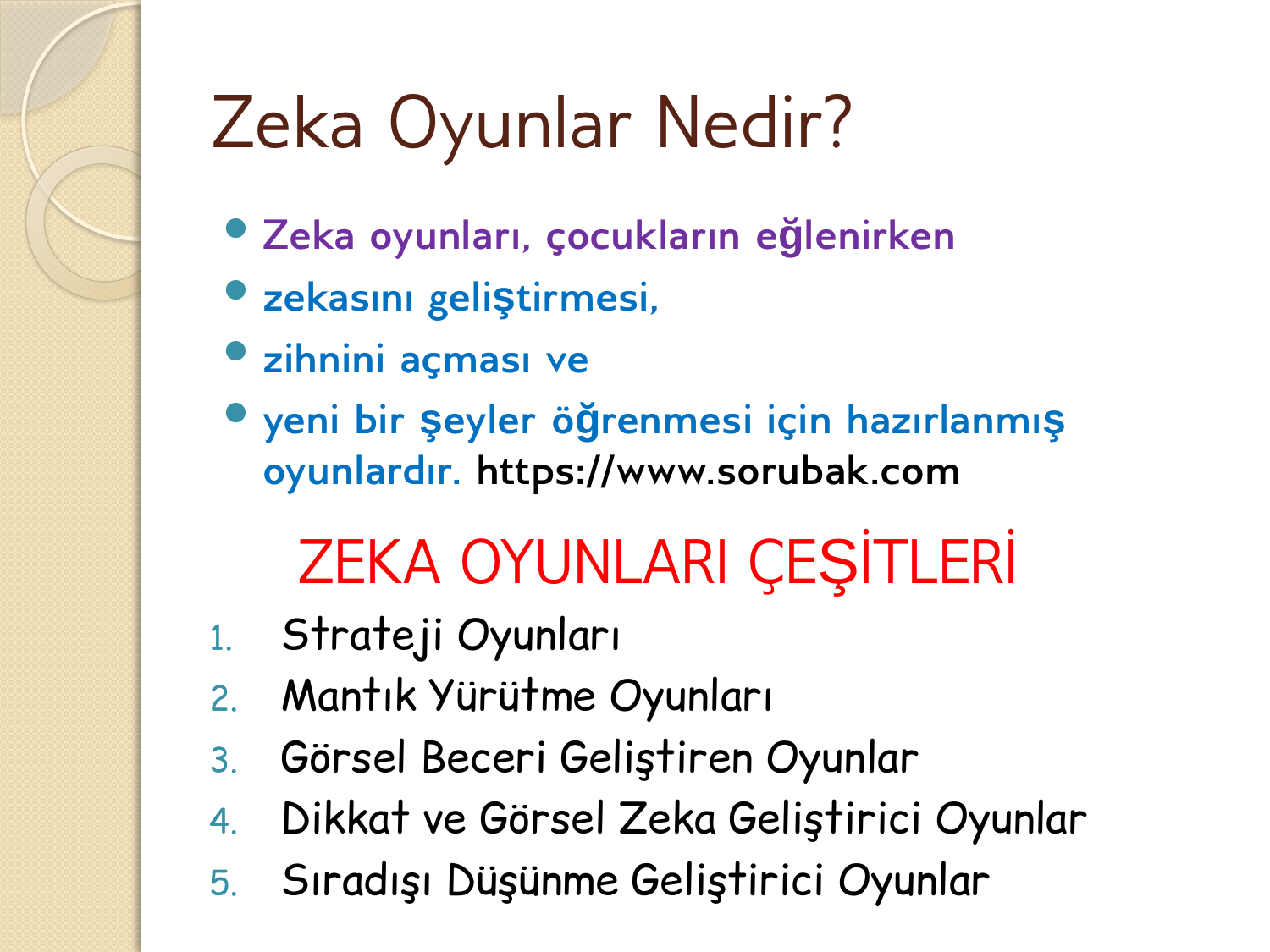

# Zeka Oyunlar Nedir?
Zeka oyunları, çocukların eğlenirken
zekasını geliştirmesi,
zihnini açması ve
yeni bir şeyler öğrenmesi için hazırlanmış oyunlardır. https://www.sorubak.com

       ZEKA OYUNLARI ÇEŞİTLERİ
Strateji Oyunları
Mantık Yürütme Oyunları
Görsel Beceri Geliştiren Oyunlar
Dikkat ve Görsel Zeka Geliştirici Oyunlar
Sıradışı Düşünme Geliştirici Oyunlar